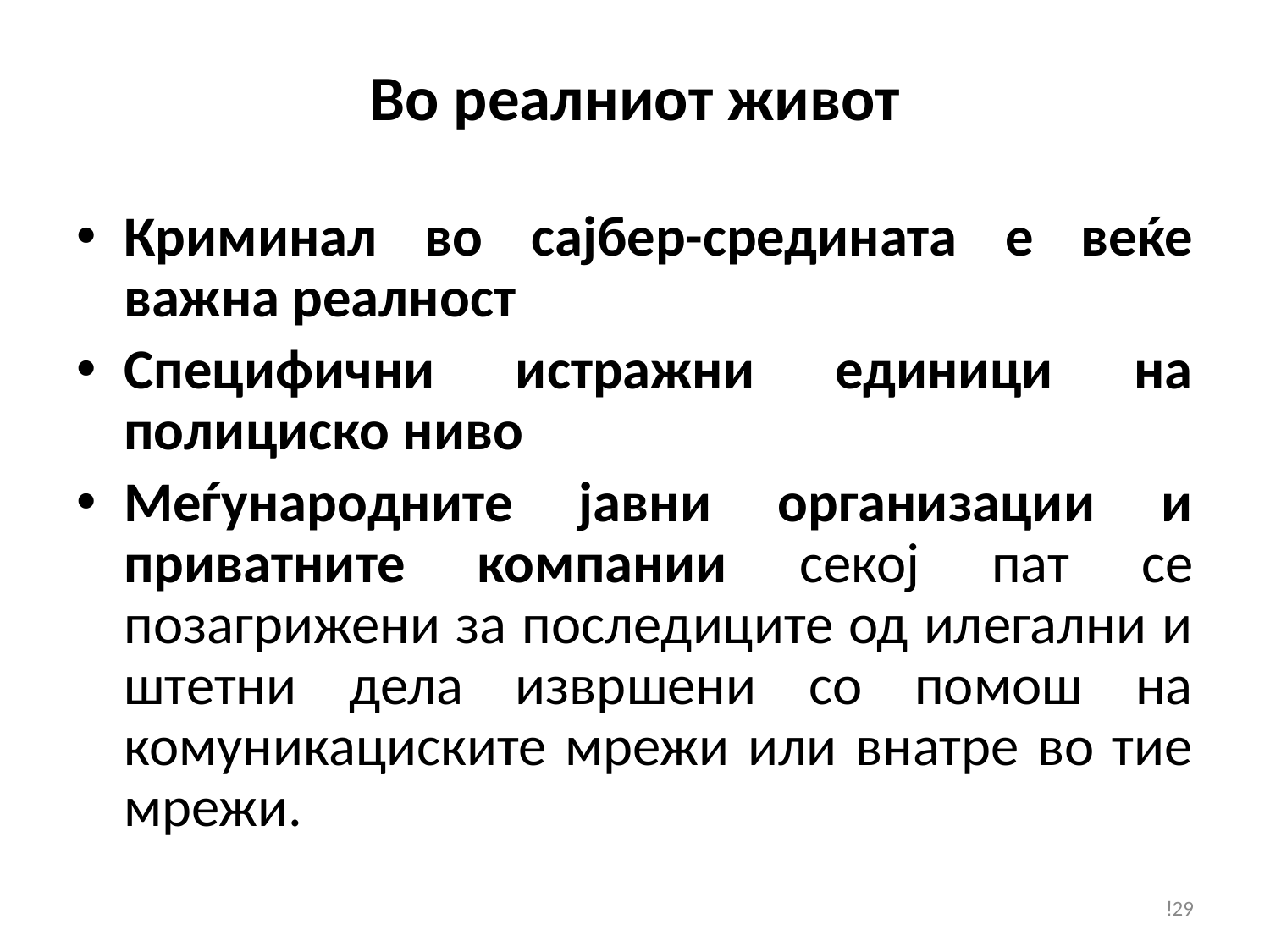

# Во реалниот живот
Криминал во сајбер-средината е веќе важна реалност
Специфични истражни единици на полициско ниво
Меѓународните јавни организации и приватните компании секој пат се позагрижени за последиците од илегални и штетни дела извршени со помош на комуникациските мрежи или внатре во тие мрежи.
!29